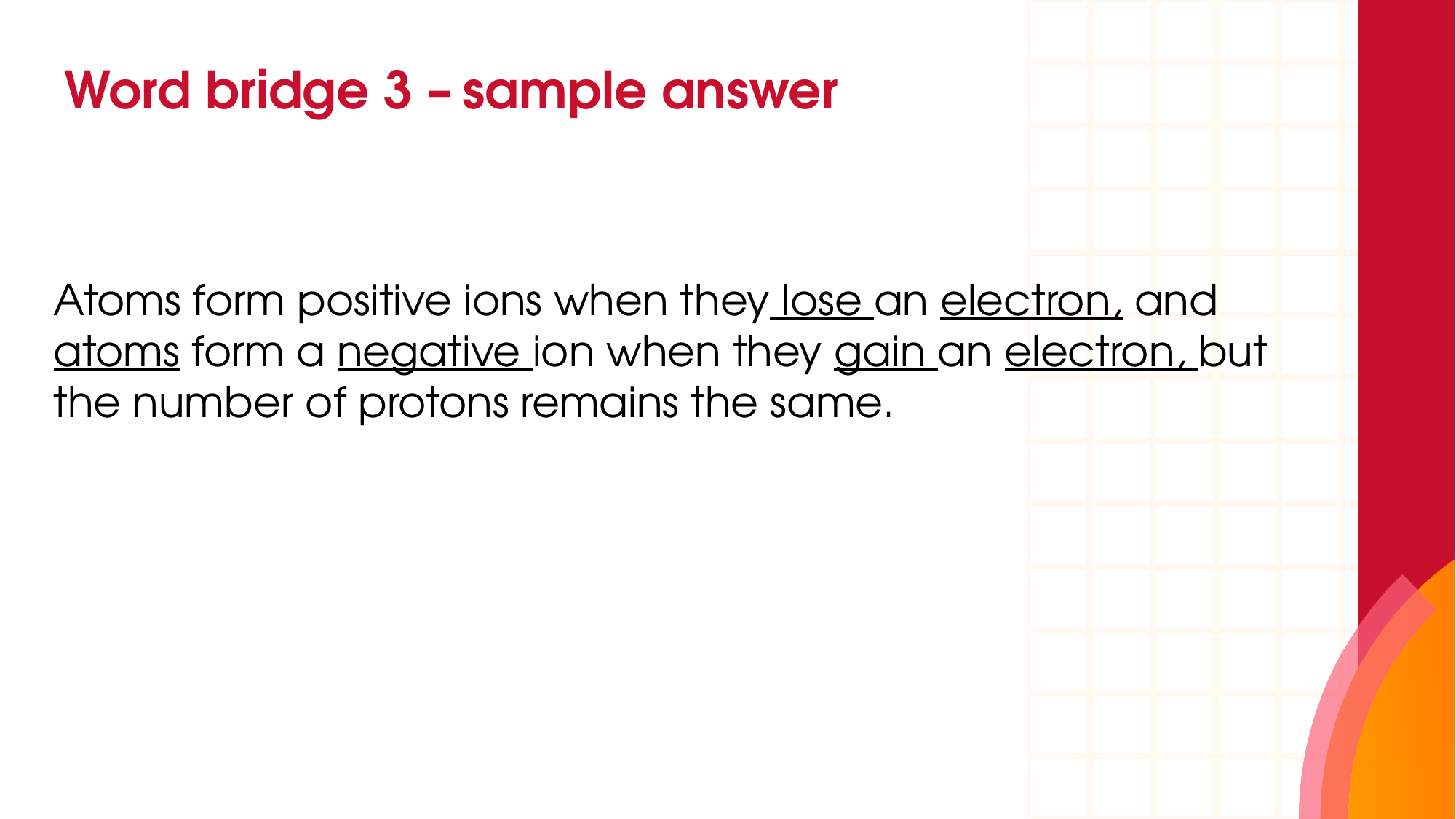

# Word bridge 3 – sample answer

Atoms form positive ions when they lose an electron, and atoms form a negative ion when they gain an electron, but the number of protons remains the same.